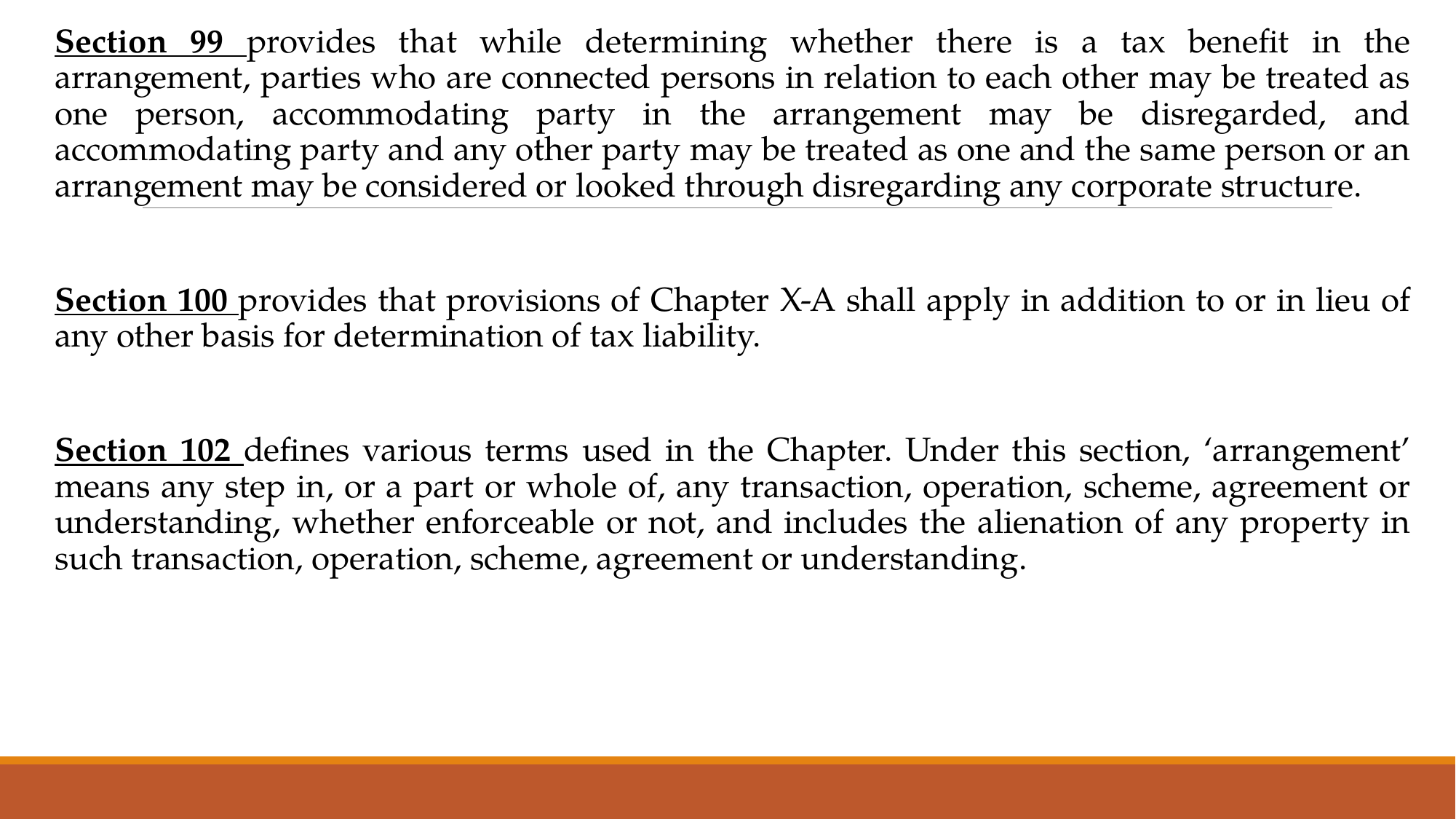

Section 99 provides that while determining whether there is a tax benefit in the arrangement, parties who are connected persons in relation to each other may be treated as one person, accommodating party in the arrangement may be disregarded, and accommodating party and any other party may be treated as one and the same person or an arrangement may be considered or looked through disregarding any corporate structure.

Section 100 provides that provisions of Chapter X-A shall apply in addition to or in lieu of any other basis for determination of tax liability.

Section 102 defines various terms used in the Chapter. Under this section, ‘arrangement’ means any step in, or a part or whole of, any transaction, operation, scheme, agreement or understanding, whether enforceable or not, and includes the alienation of any property in such transaction, operation, scheme, agreement or understanding.